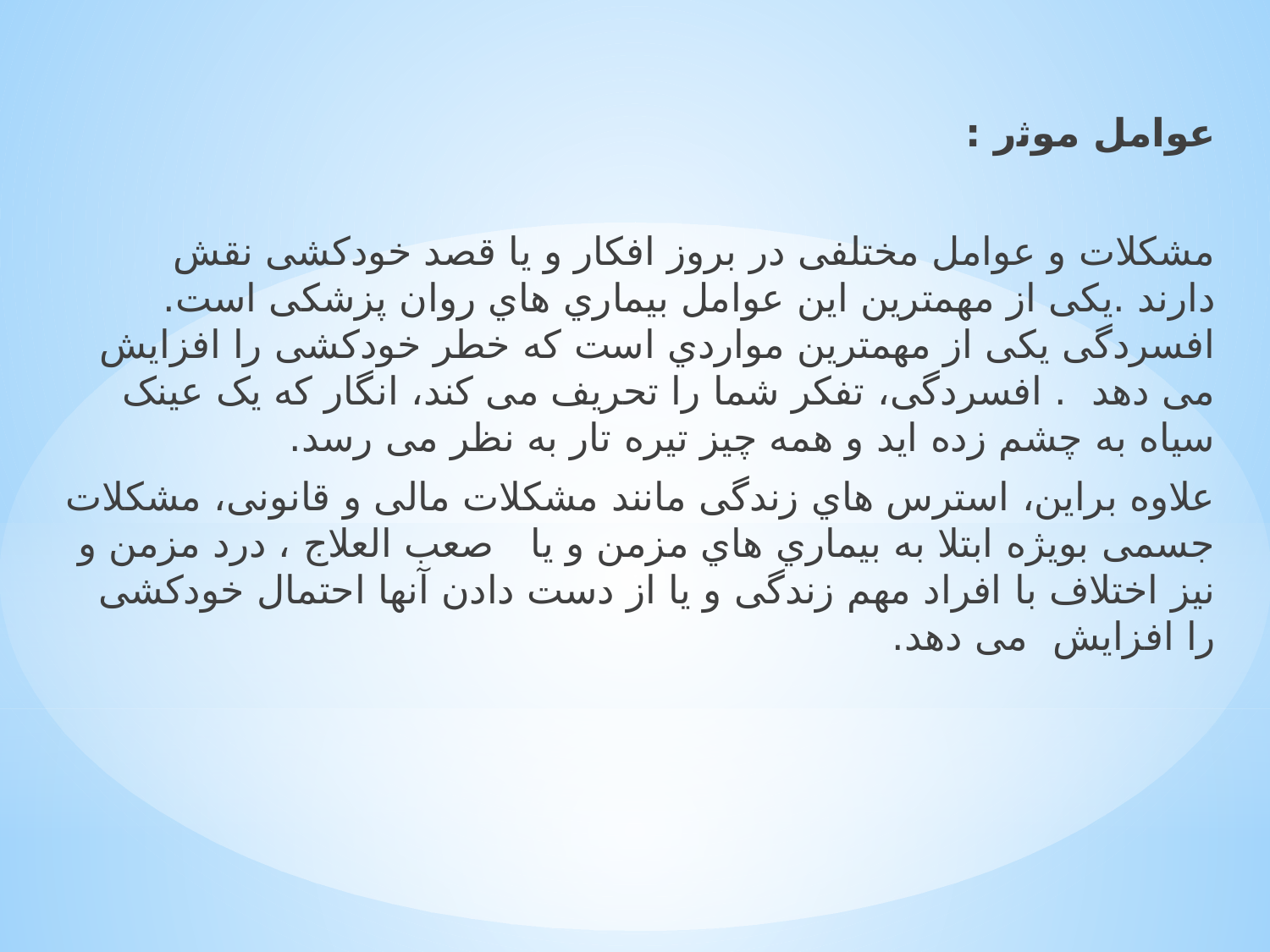

ﻋﻮاﻣﻞ ﻣﻮﺛر :

ﻣﺸﮑﻼت و ﻋﻮاﻣﻞ ﻣﺨﺘﻠﻔﯽ در ﺑﺮوز اﻓﮑﺎر و ﯾﺎ ﻗﺼﺪ ﺧﻮدﮐﺸﯽ ﻧﻘﺶ دارﻧﺪ .ﯾﮑﯽ از ﻣﻬﻤﺘﺮﯾﻦ اﯾﻦ ﻋﻮاﻣﻞ ﺑﯿﻤﺎري ﻫﺎي روان ﭘﺰﺷﮑﯽ اﺳﺖ. اﻓﺴﺮدﮔﯽ ﯾﮑﯽ از ﻣﻬﻤﺘﺮﯾﻦ ﻣﻮاردي اﺳﺖ ﮐﻪ ﺧﻄﺮ ﺧﻮدﮐﺸﯽ را اﻓﺰاﯾﺶ ﻣﯽ دﻫﺪ  . اﻓﺴﺮدﮔﯽ، ﺗﻔﮑﺮ ﺷﻤﺎ را ﺗﺤﺮﯾﻒ ﻣﯽ ﮐﻨﺪ، اﻧﮕﺎر ﮐﻪ ﯾﮏ ﻋﯿﻨﮏ ﺳﯿﺎه ﺑﻪ ﭼﺸﻢ زده اﯾﺪ و ﻫﻤﻪ ﭼﯿﺰ ﺗﯿﺮه ﺗﺎر ﺑﻪ ﻧﻈﺮ ﻣﯽ رﺳﺪ.
ﻋﻼوه ﺑﺮاﯾﻦ، اﺳﺘﺮس ﻫﺎي زﻧﺪﮔﯽ ﻣﺎﻧﻨﺪ ﻣﺸﮑﻼت ﻣﺎﻟﯽ و ﻗﺎﻧﻮﻧﯽ، ﻣﺸﮑﻼت ﺟﺴﻤﯽ ﺑﻮﯾﮋه اﺑﺘﻼ ﺑﻪ ﺑﯿﻤﺎري ﻫﺎي ﻣﺰﻣﻦ و ﯾﺎ   ﺻﻌﺐ اﻟﻌﻼج ، درد ﻣﺰﻣﻦ و ﻧﯿﺰ اﺧﺘﻼف ﺑﺎ اﻓﺮاد ﻣﻬﻢ زﻧﺪﮔﯽ و ﯾﺎ از دﺳﺖ دادن آﻧﻬﺎ اﺣﺘﻤﺎل ﺧﻮدﮐﺸﯽ را اﻓﺰاﯾﺶ  می دﻫﺪ.